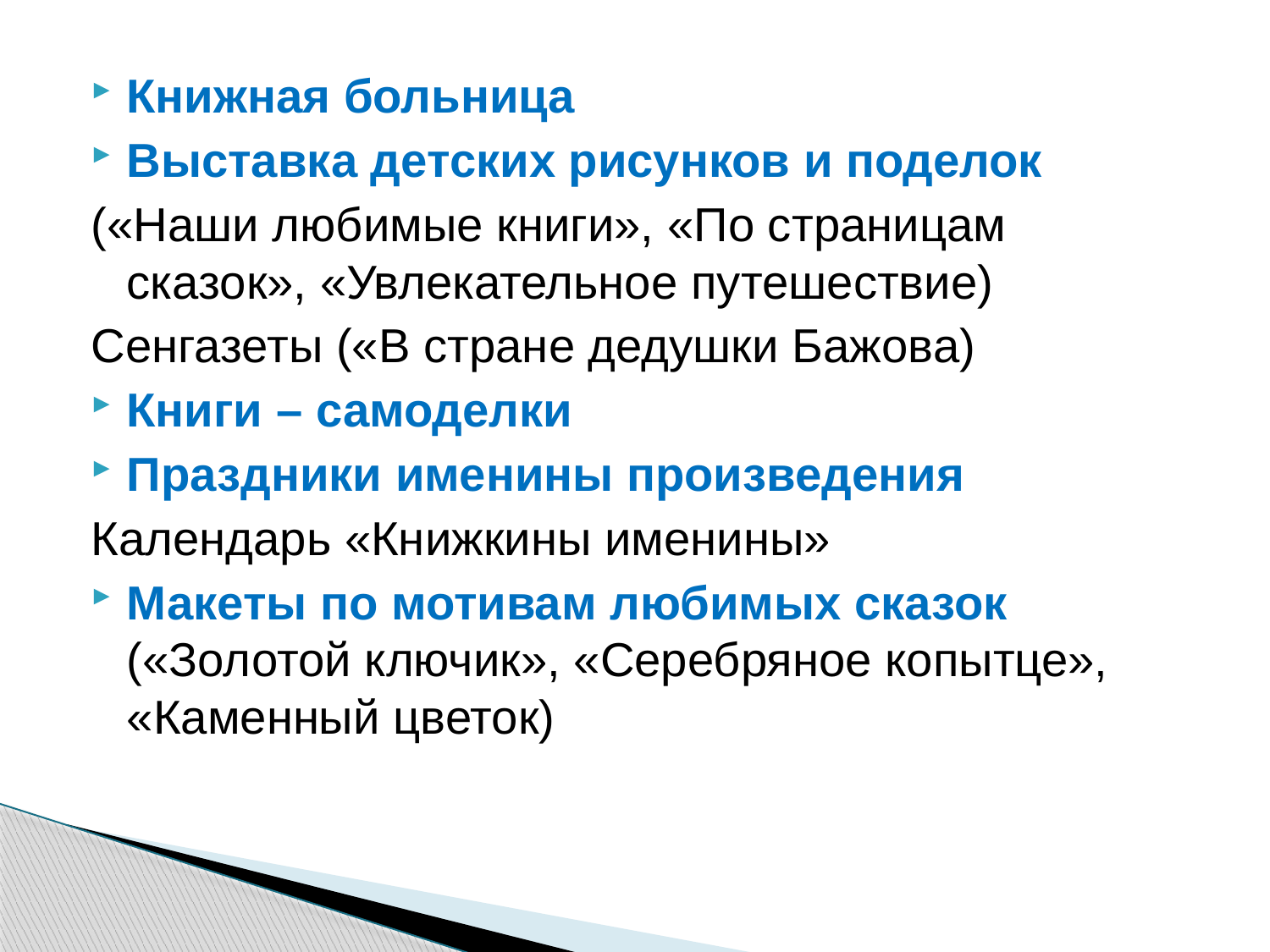

Книжная больница
Выставка детских рисунков и поделок
(«Наши любимые книги», «По страницам сказок», «Увлекательное путешествие)
Сенгазеты («В стране дедушки Бажова)
Книги – самоделки
Праздники именины произведения
Календарь «Книжкины именины»
Макеты по мотивам любимых сказок («Золотой ключик», «Серебряное копытце», «Каменный цветок)